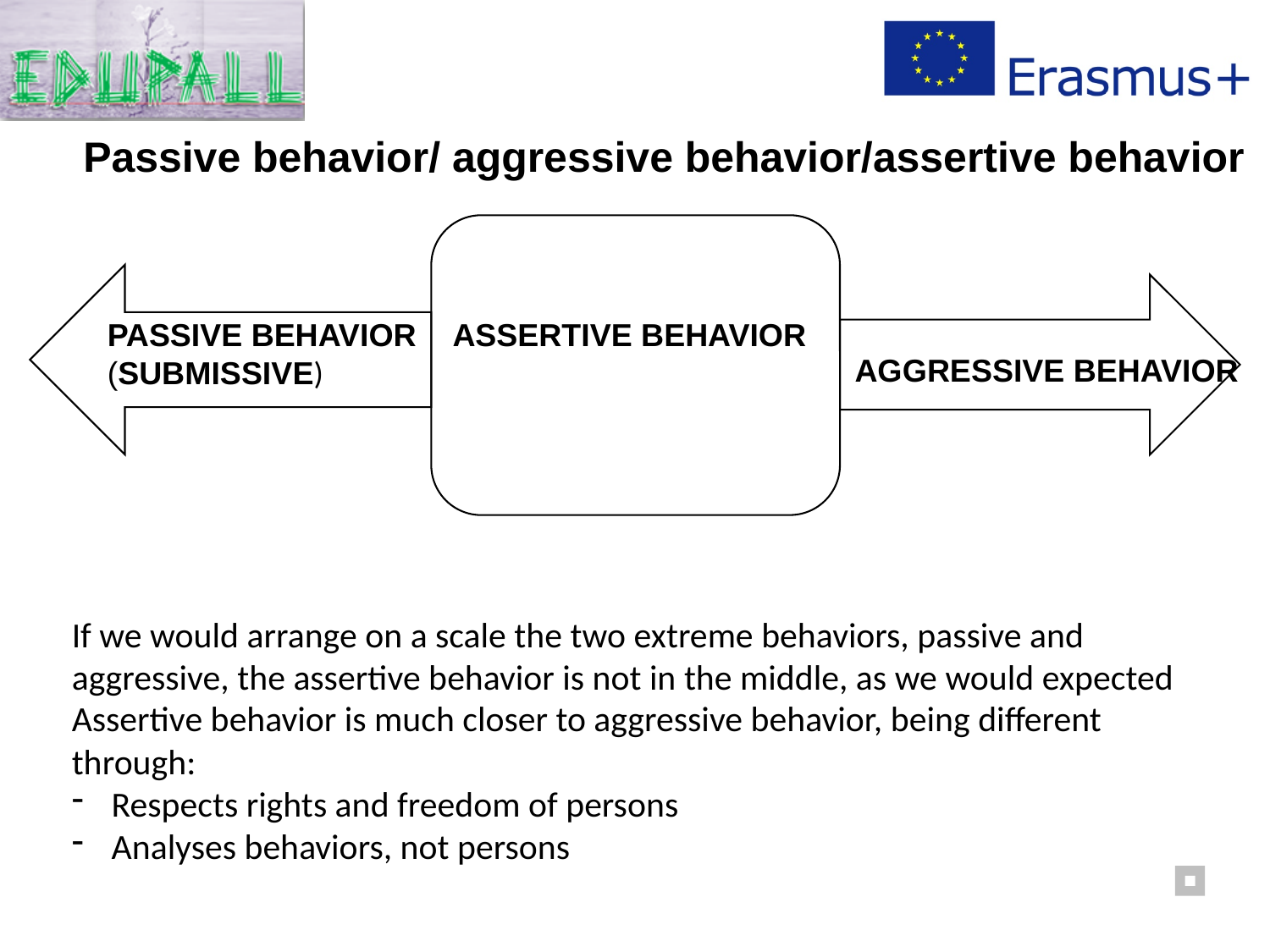

Passive behavior/ aggressive behavior/assertive behavior

AGGRESSIVE BEHAVIOR
ASSERTIVE BEHAVIOR
PASSIVE BEHAVIOR (SUBMISSIVE)
If we would arrange on a scale the two extreme behaviors, passive and aggressive, the assertive behavior is not in the middle, as we would expected
Assertive behavior is much closer to aggressive behavior, being different through:
Respects rights and freedom of persons
Analyses behaviors, not persons